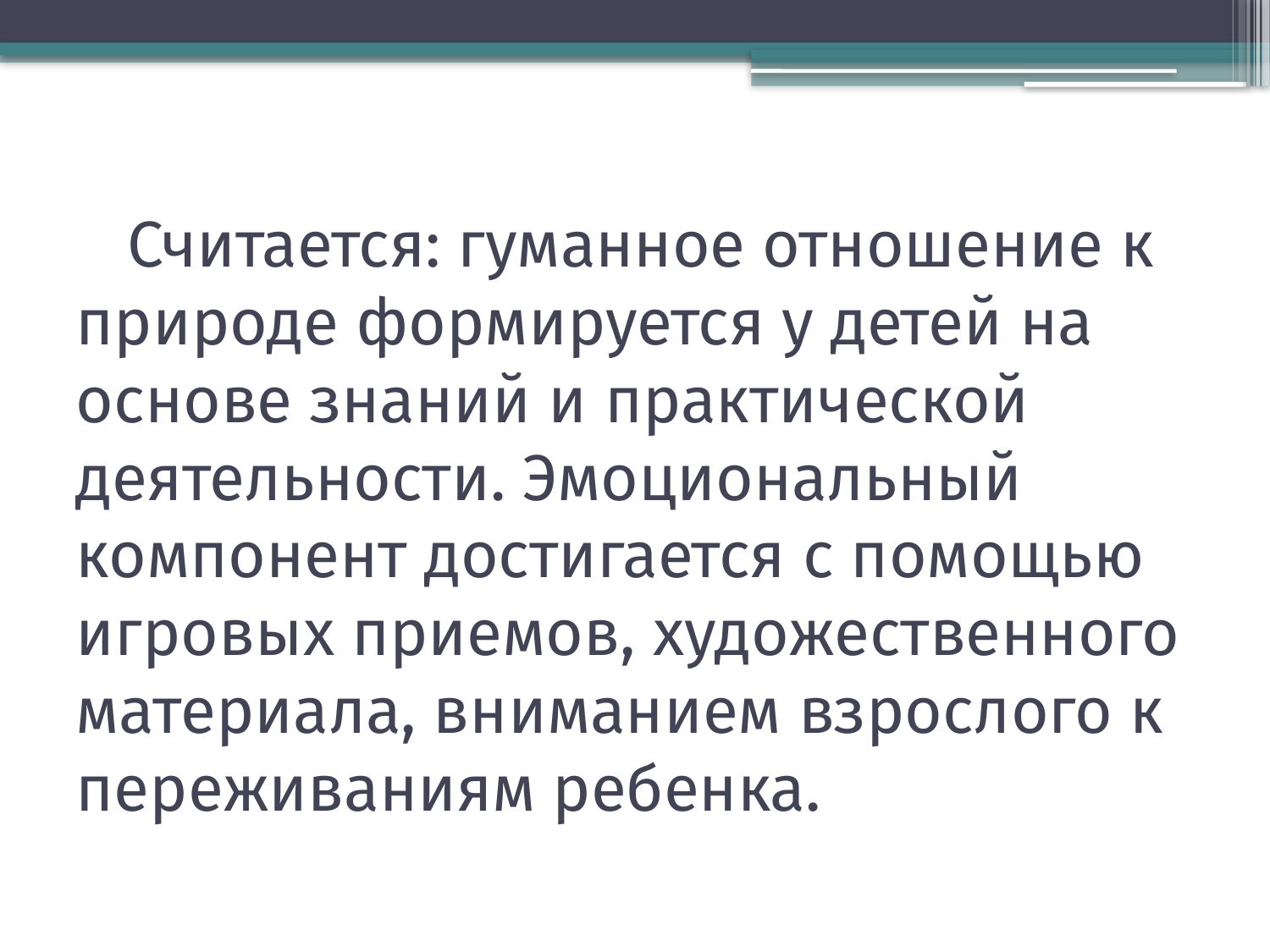

# Считается: гуманное отношение к природе формируется у детей на основе знаний и практической деятельности. Эмоциональный компонент достигается с помощью игровых приемов, художественного материала, вниманием взрослого к переживаниям ребенка.